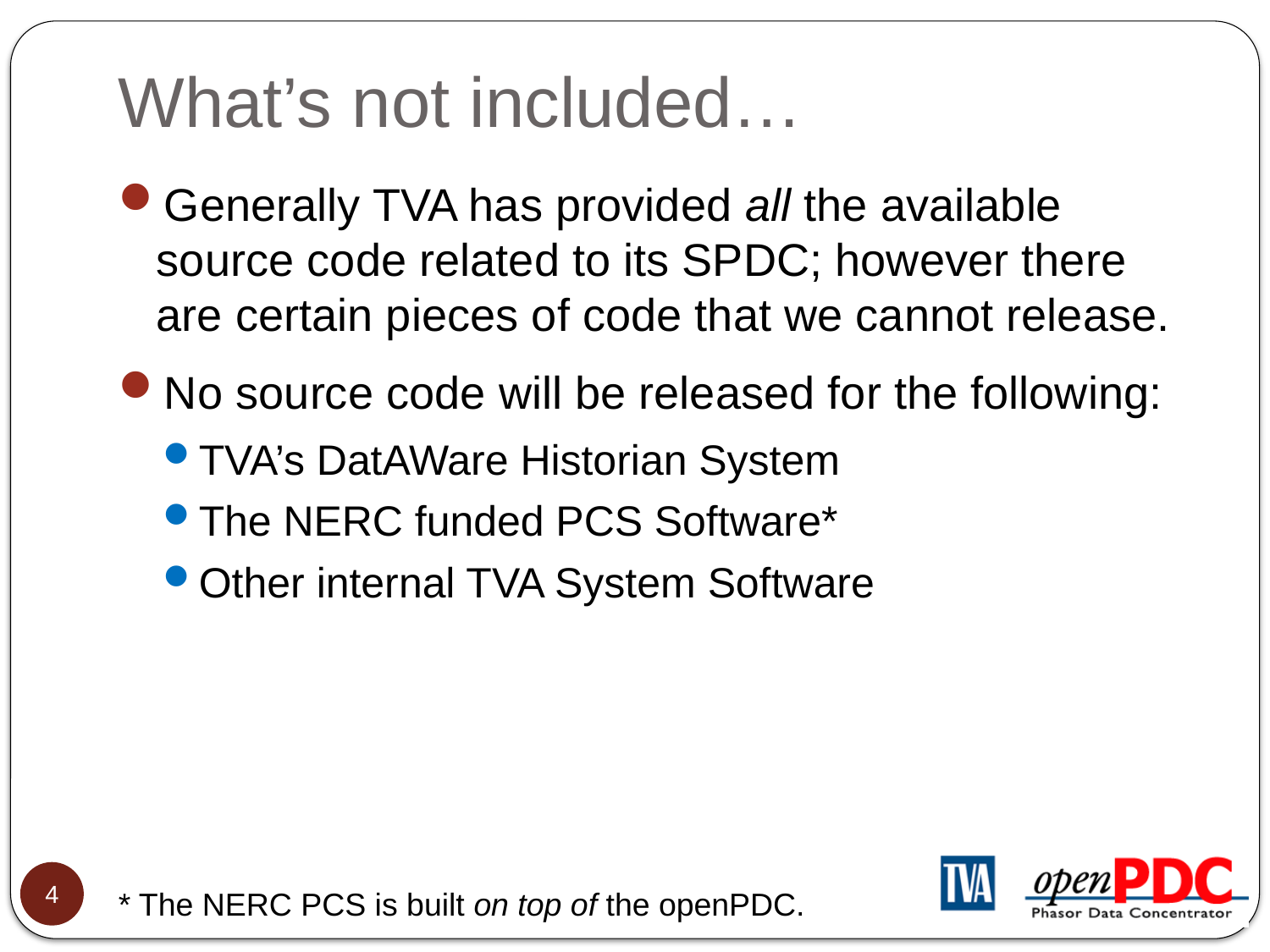

# What’s not included…
Generally TVA has provided all the available source code related to its SPDC; however there are certain pieces of code that we cannot release.
No source code will be released for the following:
TVA’s DatAWare Historian System
The NERC funded PCS Software*
Other internal TVA System Software

4
* The NERC PCS is built on top of the openPDC.